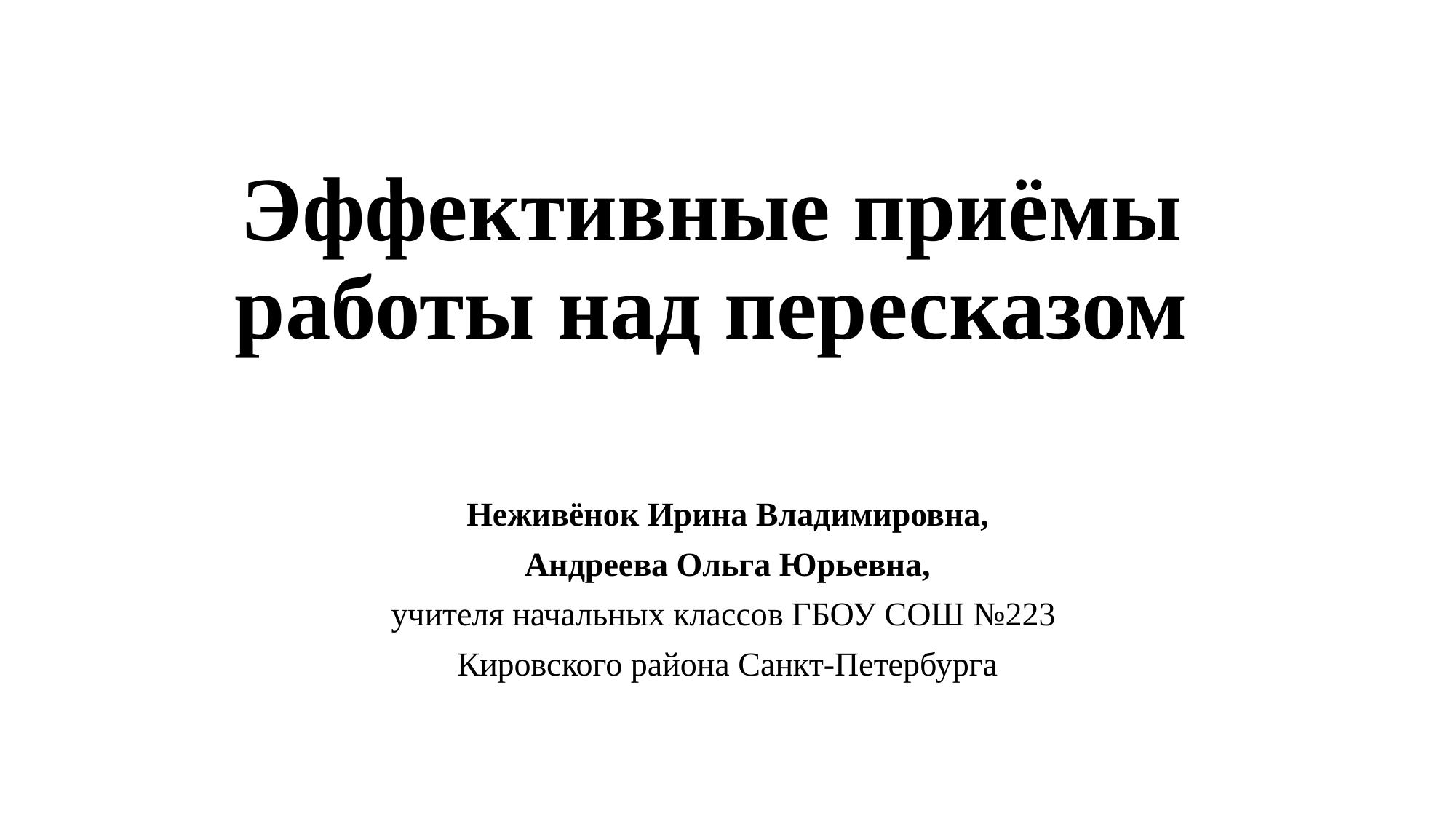

# Эффективные приёмы работы над пересказом
Неживёнок Ирина Владимировна,
Андреева Ольга Юрьевна,
учителя начальных классов ГБОУ СОШ №223
Кировского района Санкт-Петербурга